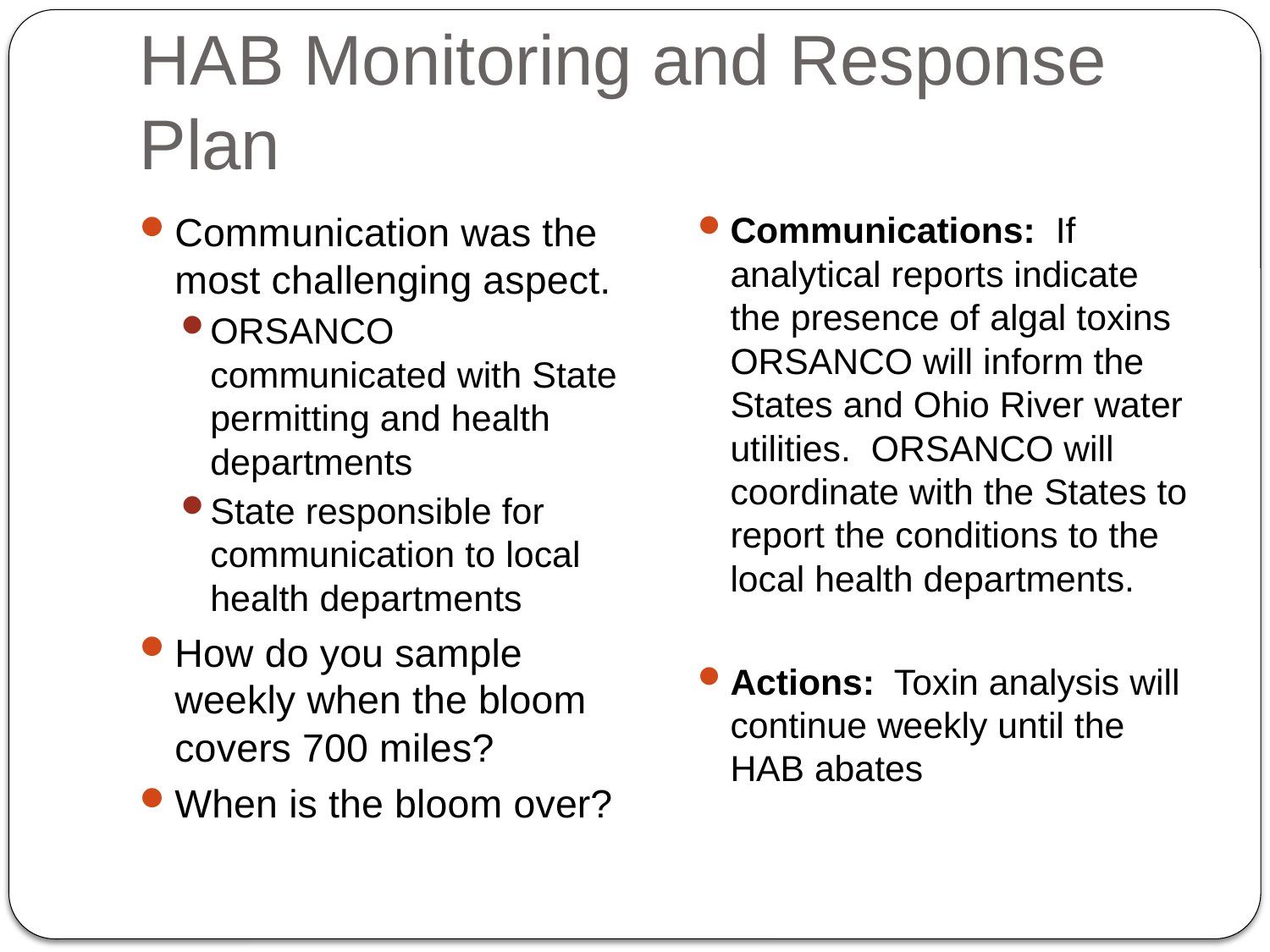

# HAB Monitoring and Response Plan
Communication was the most challenging aspect.
ORSANCO communicated with State permitting and health departments
State responsible for communication to local health departments
How do you sample weekly when the bloom covers 700 miles?
When is the bloom over?
Communications:  If analytical reports indicate the presence of algal toxins ORSANCO will inform the States and Ohio River water utilities.  ORSANCO will coordinate with the States to report the conditions to the local health departments.

Actions:  Toxin analysis will continue weekly until the HAB abates